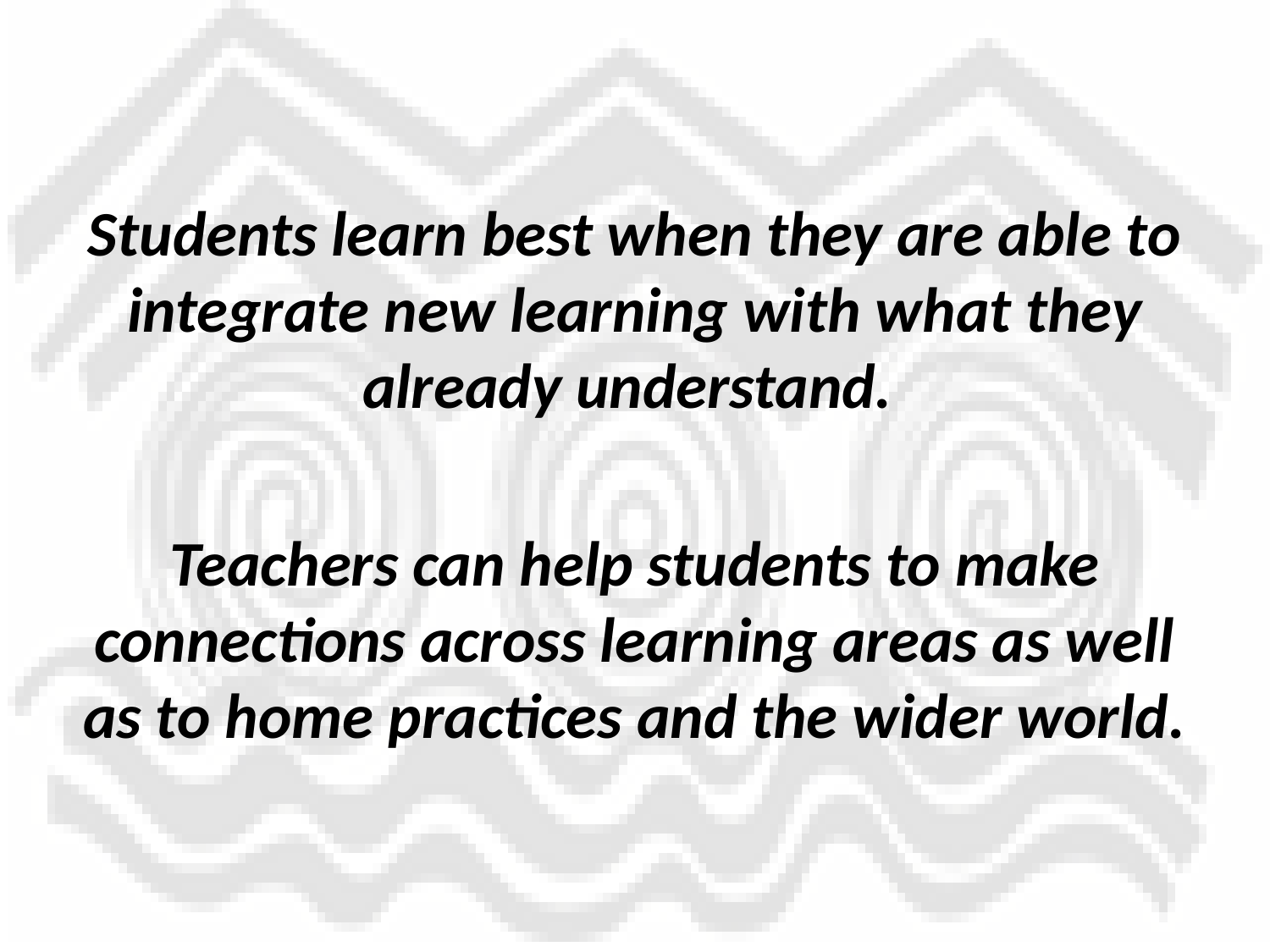

Students learn best when they are able to integrate new learning with what they already understand.

Teachers can help students to make connections across learning areas as well as to home practices and the wider world.